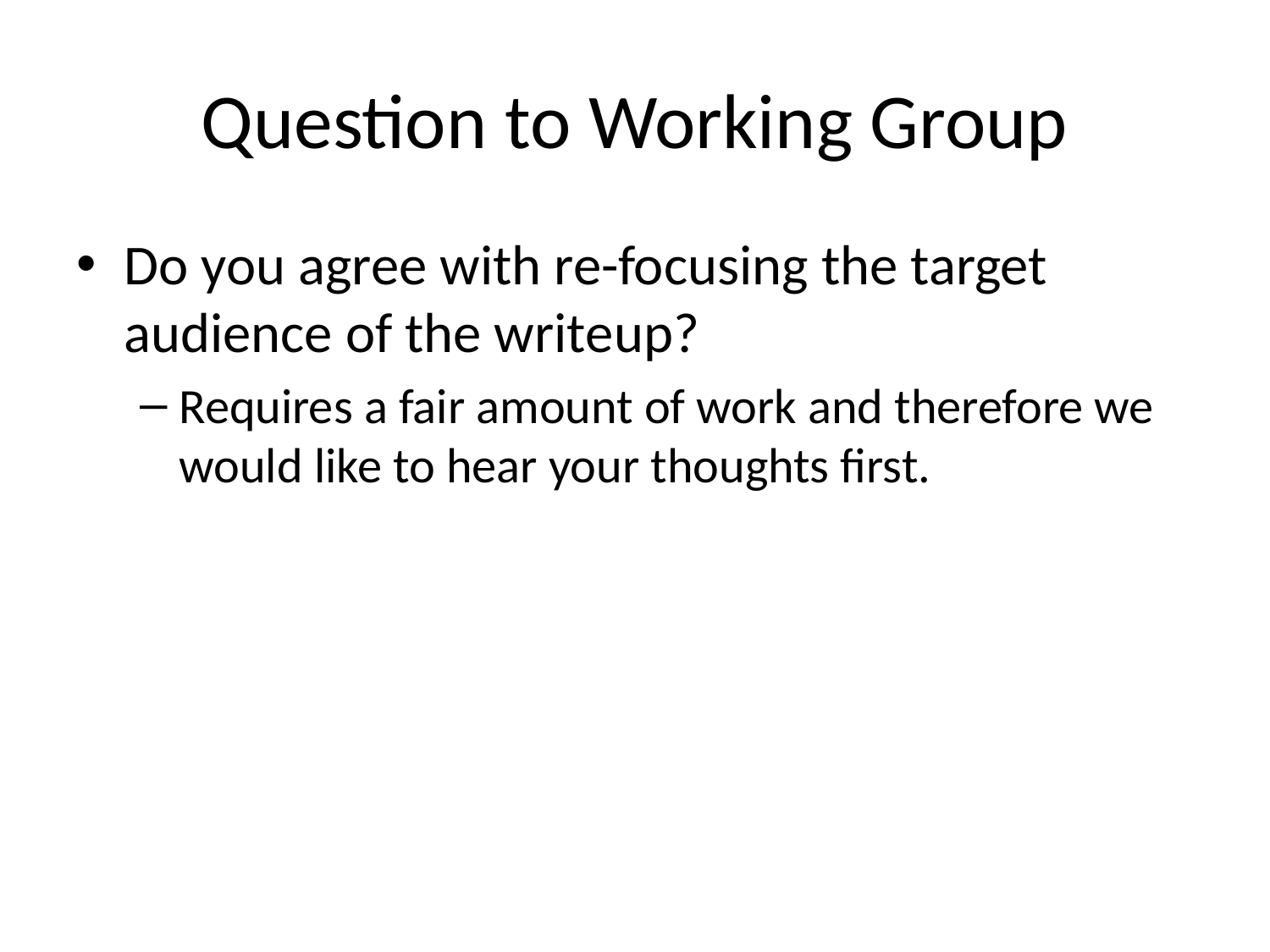

# Question to Working Group
Do you agree with re-focusing the target audience of the writeup?
Requires a fair amount of work and therefore we would like to hear your thoughts first.